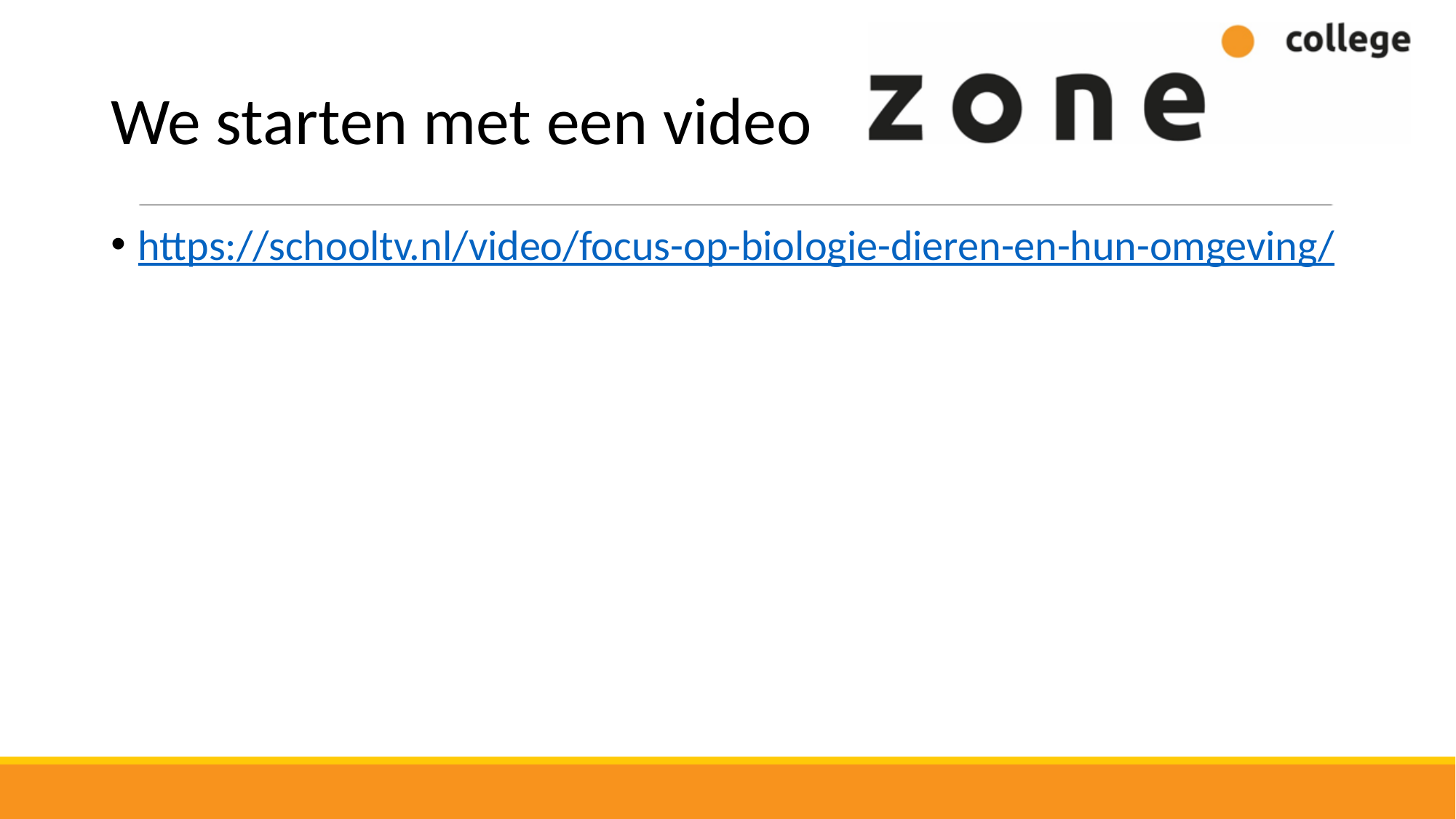

# We starten met een video
https://schooltv.nl/video/focus-op-biologie-dieren-en-hun-omgeving/